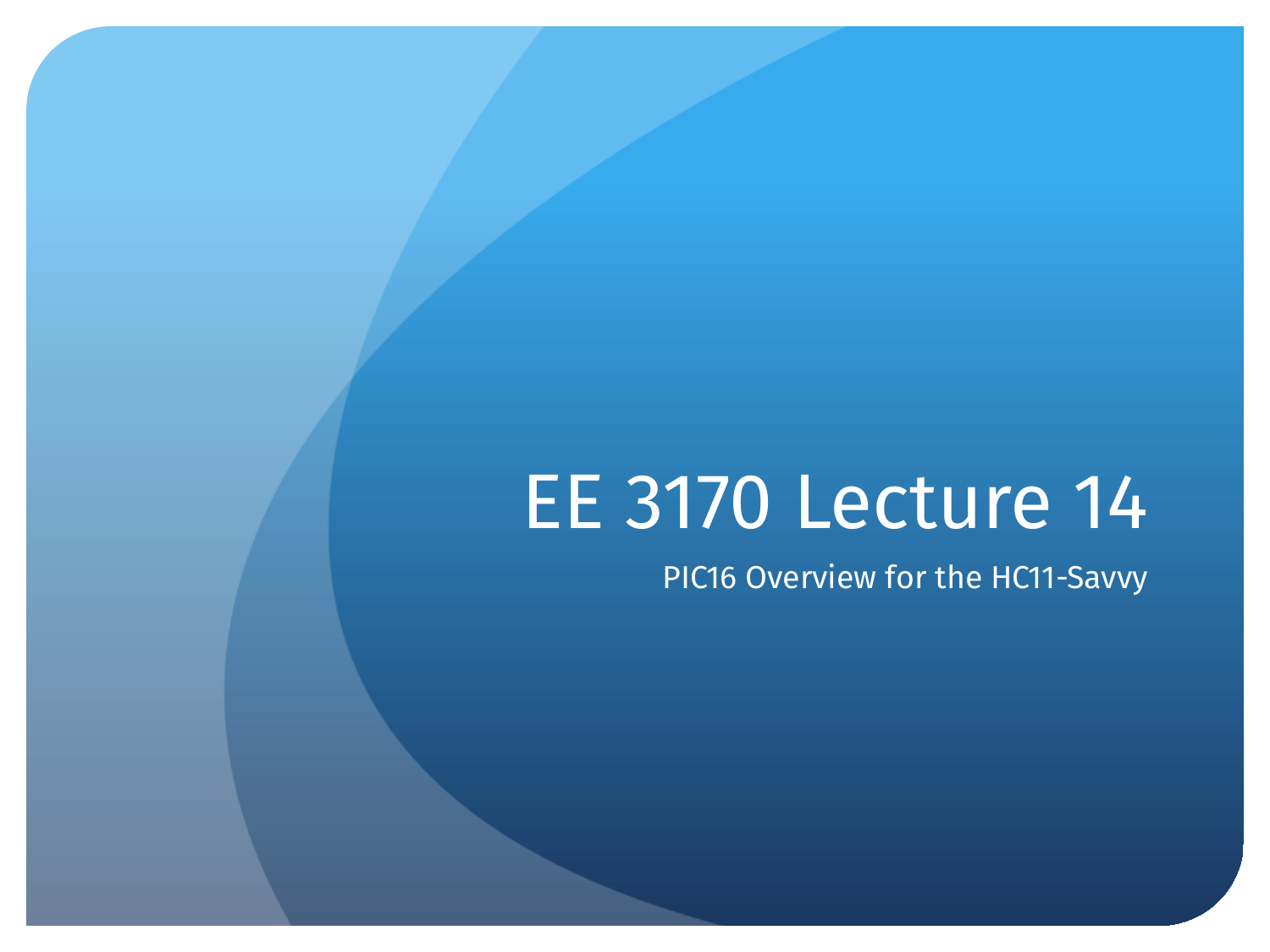

# EE 3170 Lecture 14
PIC16 Overview for the HC11-Savvy